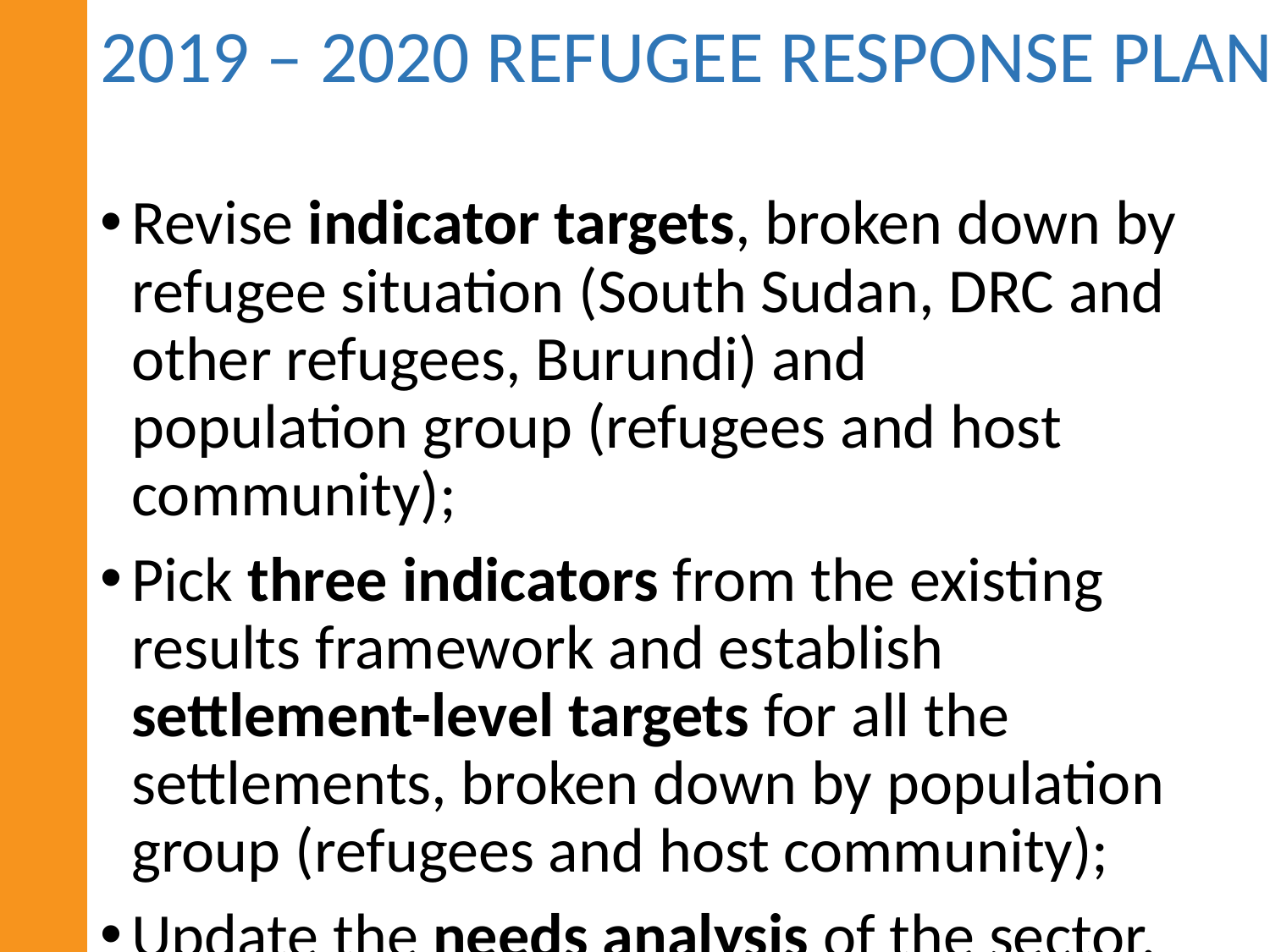

2019 – 2020 REFUGEE RESPONSE PLAN
#
Revise indicator targets, broken down by refugee situation (South Sudan, DRC and other refugees, Burundi) and population group (refugees and host community);
Pick three indicators from the existing results framework and establish settlement-level targets for all the settlements, broken down by population group (refugees and host community);
Update the needs analysis of the sector.